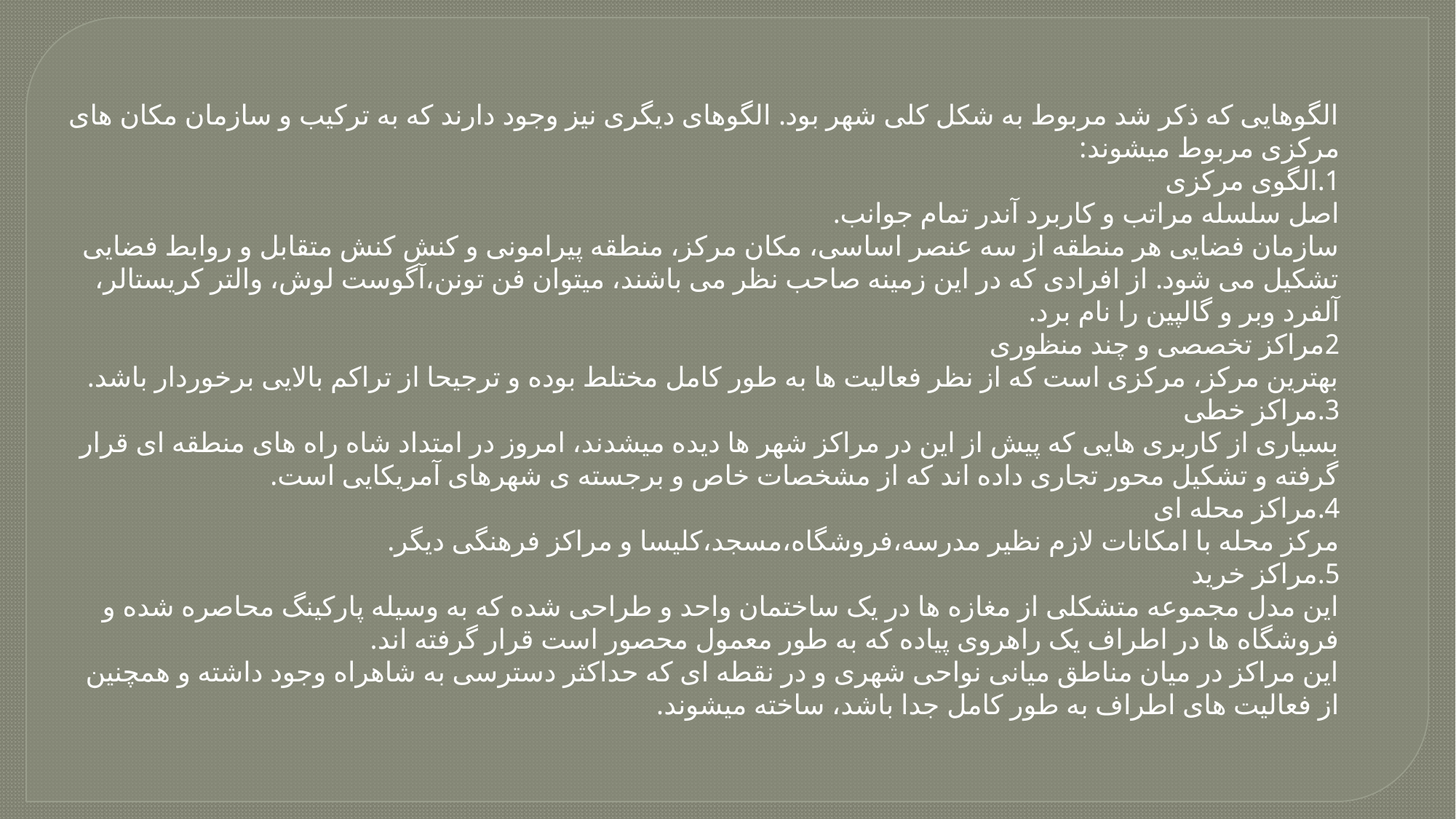

الگوهایی که ذکر شد مربوط به شکل کلی شهر بود. الگوهای دیگری نیز وجود دارند که به ترکیب و سازمان مکان های مرکزی مربوط میشوند:
1.الگوی مرکزی
اصل سلسله مراتب و کاربرد آندر تمام جوانب.
سازمان فضایی هر منطقه از سه عنصر اساسی، مکان مرکز، منطقه پیرامونی و کنش کنش متقابل و روابط فضایی تشکیل می شود. از افرادی که در این زمینه صاحب نظر می باشند، میتوان فن تونن،آگوست لوش، والتر کریستالر، آلفرد وبر و گالپین را نام برد.
2مراکز تخصصی و چند منظوری
بهترین مرکز، مرکزی است که از نظر فعالیت ها به طور کامل مختلط بوده و ترجیحا از تراکم بالایی برخوردار باشد.
3.مراکز خطی
بسیاری از کاربری هایی که پیش از این در مراکز شهر ها دیده میشدند، امروز در امتداد شاه راه های منطقه ای قرار گرفته و تشکیل محور تجاری داده اند که از مشخصات خاص و برجسته ی شهرهای آمریکایی است.
4.مراکز محله ای
مرکز محله با امکانات لازم نظیر مدرسه،فروشگاه،مسجد،کلیسا و مراکز فرهنگی دیگر.
5.مراکز خرید
این مدل مجموعه متشکلی از مغازه ها در یک ساختمان واحد و طراحی شده که به وسیله پارکینگ محاصره شده و فروشگاه ها در اطراف یک راهروی پیاده که به طور معمول محصور است قرار گرفته اند.
این مراکز در میان مناطق میانی نواحی شهری و در نقطه ای که حداکثر دسترسی به شاهراه وجود داشته و همچنین از فعالیت های اطراف به طور کامل جدا باشد، ساخته میشوند.